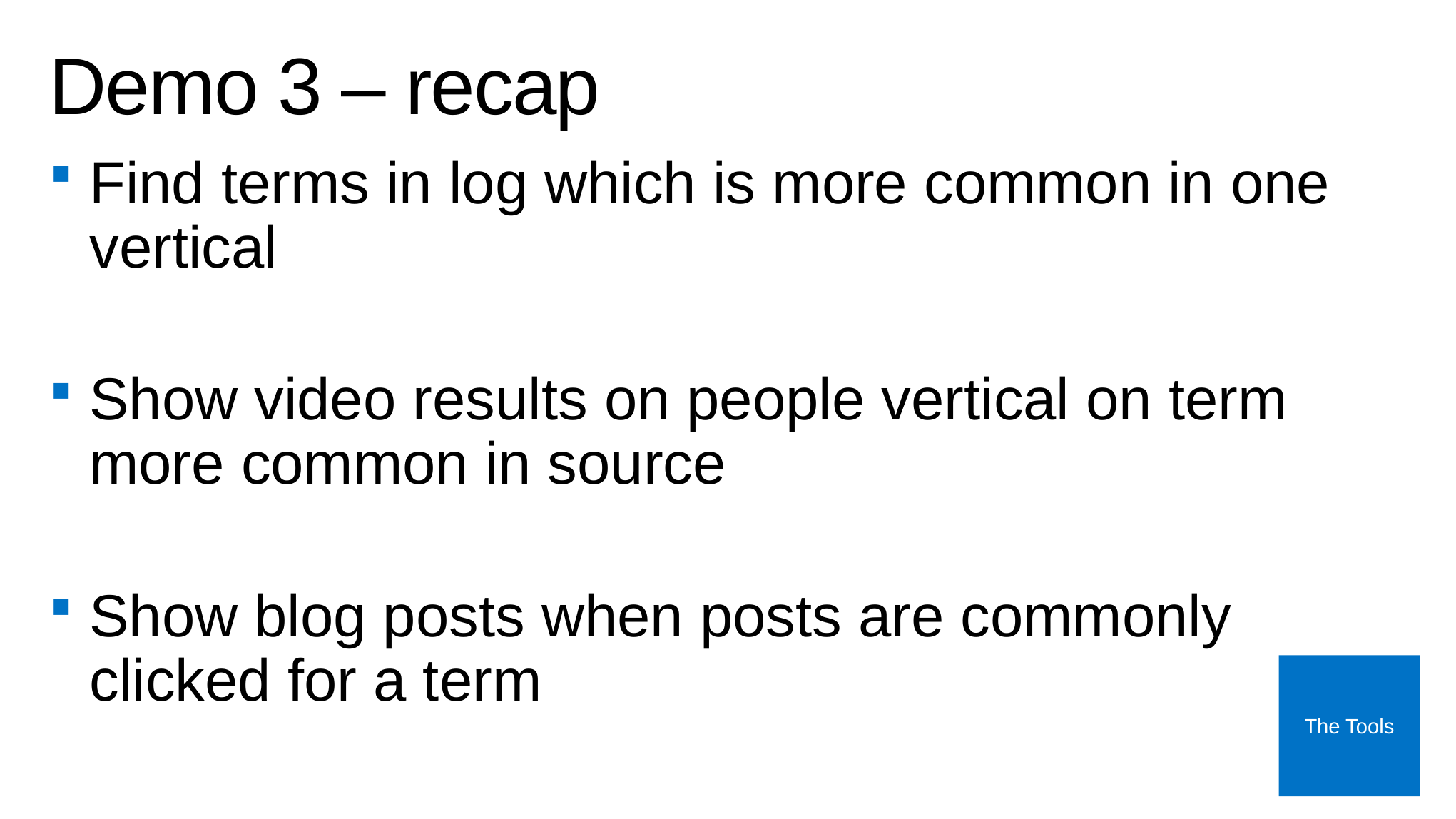

# Demo 3 – recap
Find terms in log which is more common in one vertical

Show video results on people vertical on term more common in source

Show blog posts when posts are commonly clicked for a term
The Tools